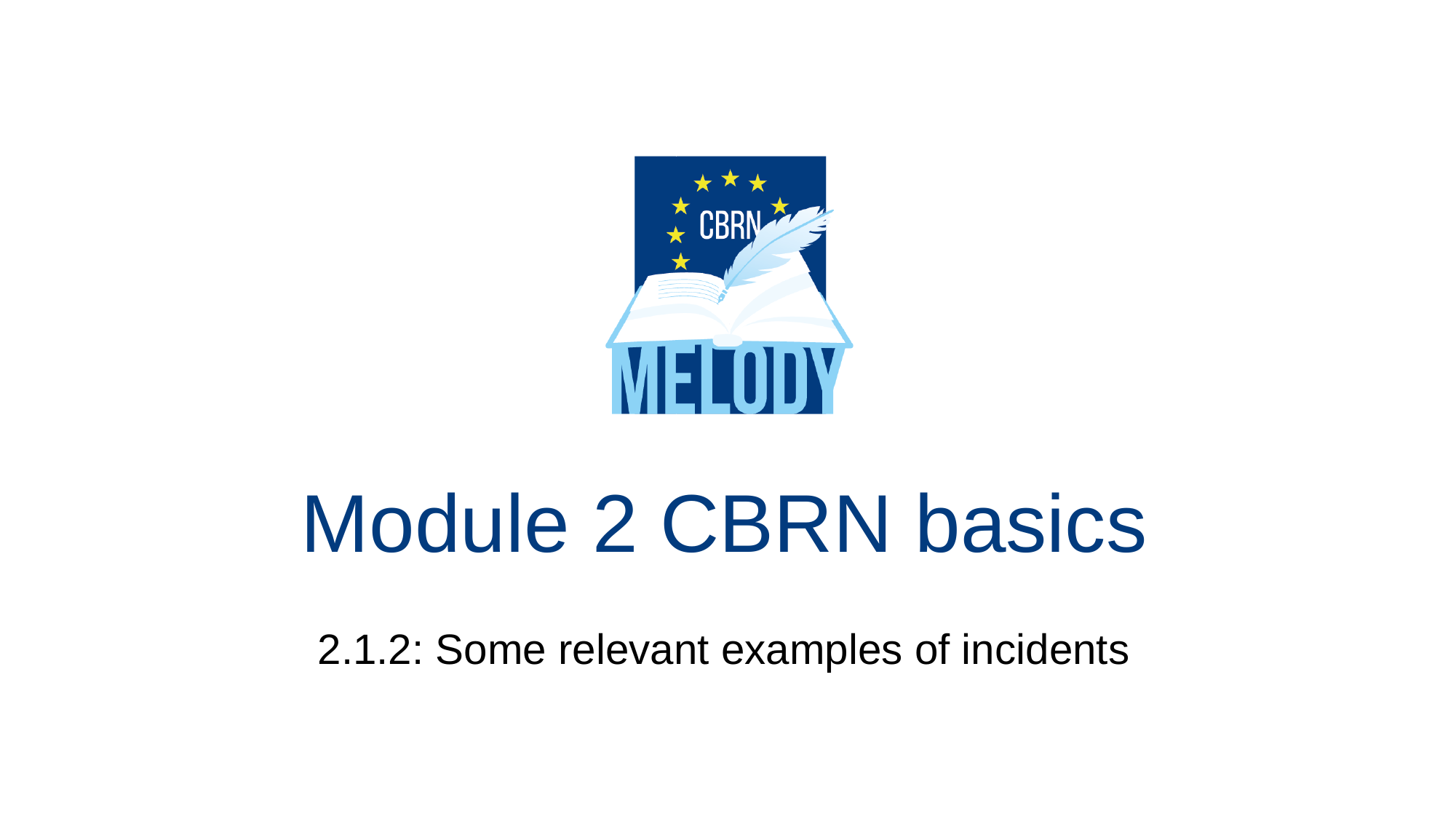

# Module 2 CBRN basics
2.1.2: Some relevant examples of incidents